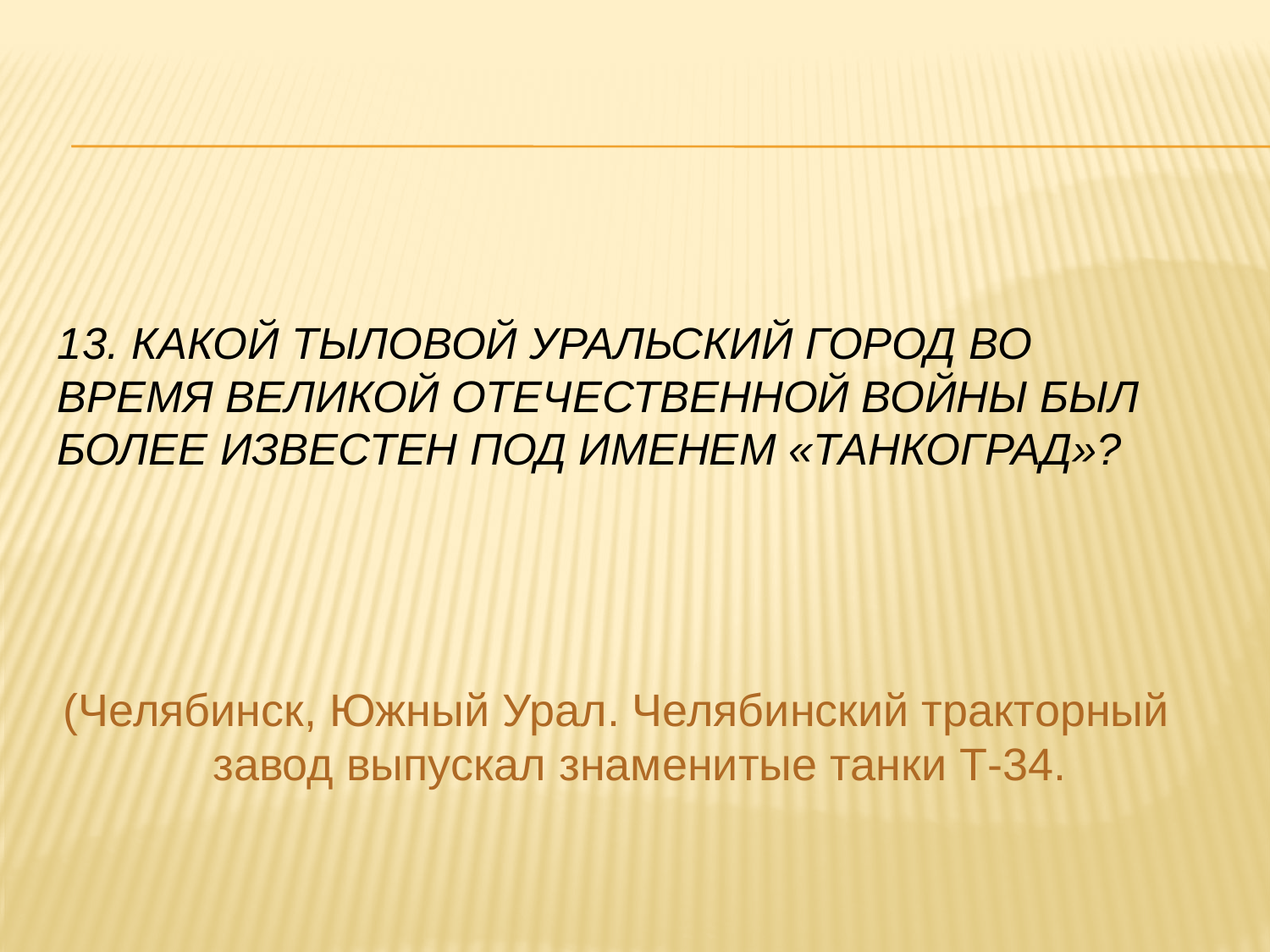

# 13. Какой тыловой уральский город во время Великой Отечественной войны был более известен под именем «Танкоград»?
(Челябинск, Южный Урал. Челябинский тракторный завод выпускал знаменитые танки Т-34.